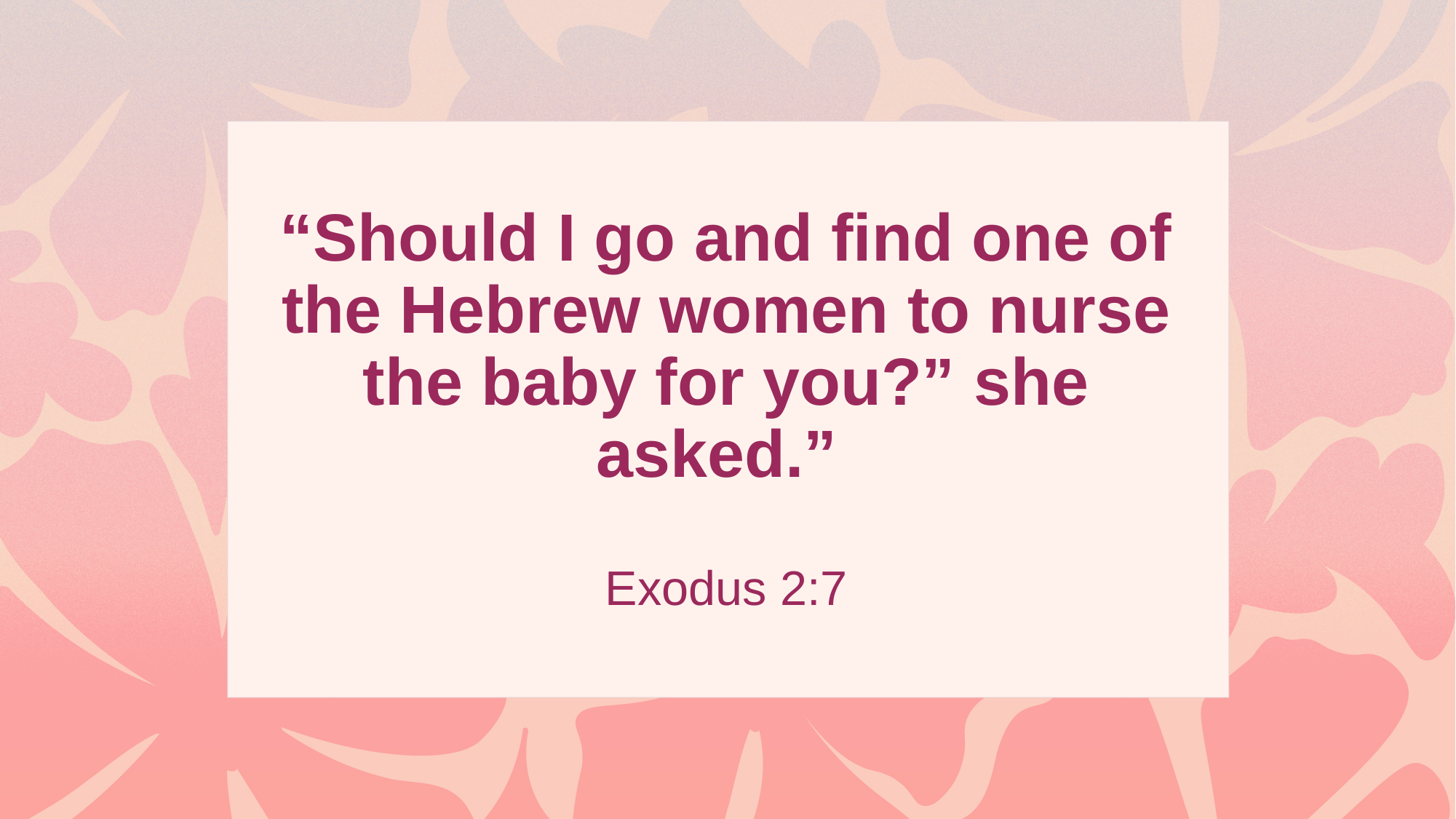

# “Should I go and find one of the Hebrew women to nurse the baby for you?” she asked.” Exodus 2:7